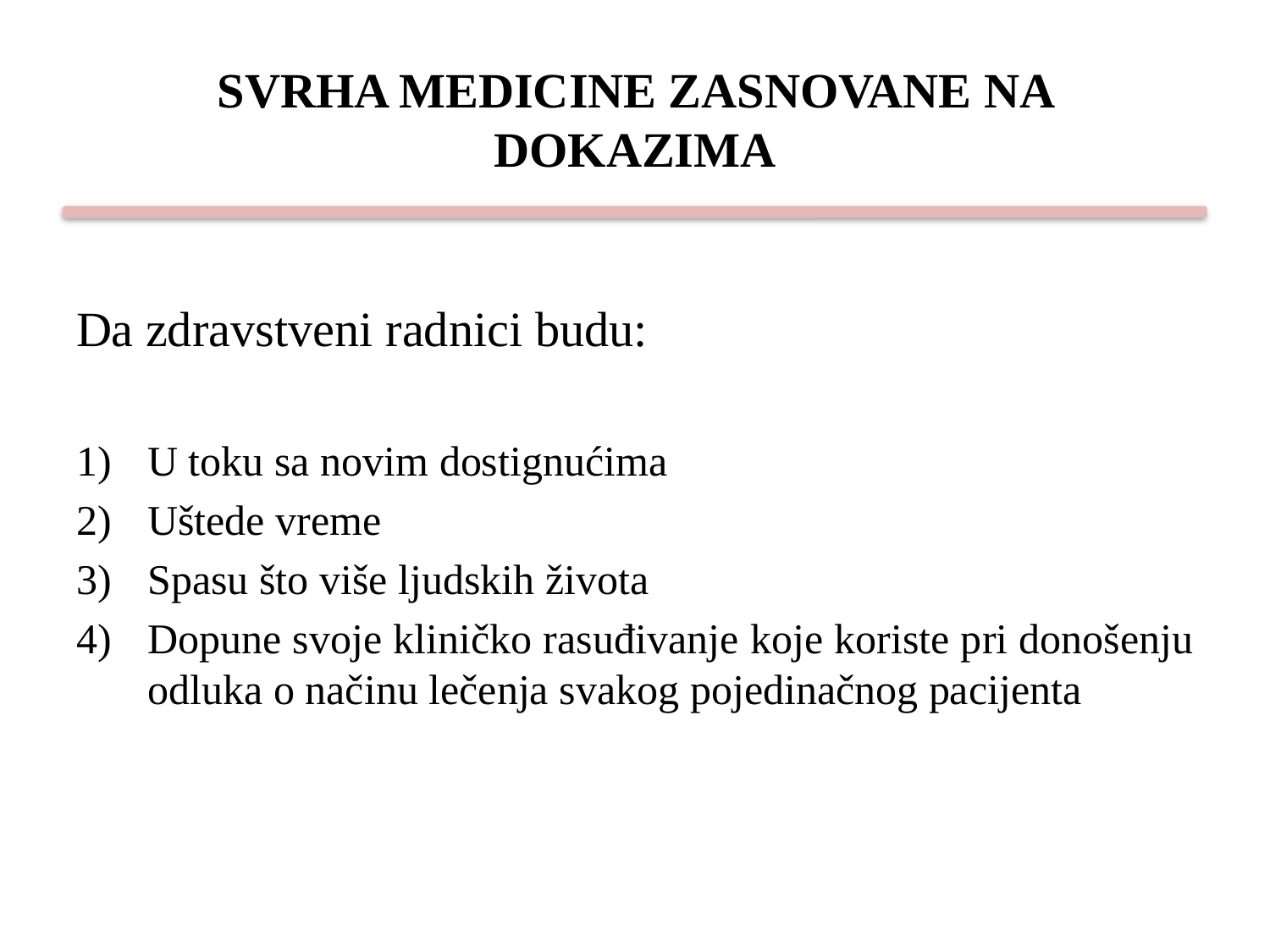

# SVRHA MEDICINE ZASNOVANE NA DOKAZIMA

Da zdravstveni radnici budu:

U toku sa novim dostignućima
Uštede vreme
Spasu što više ljudskih života
Dopune svoje kliničko rasuđivanje koje koriste pri donošenju odluka o načinu lečenja svakog pojedinačnog pacijenta